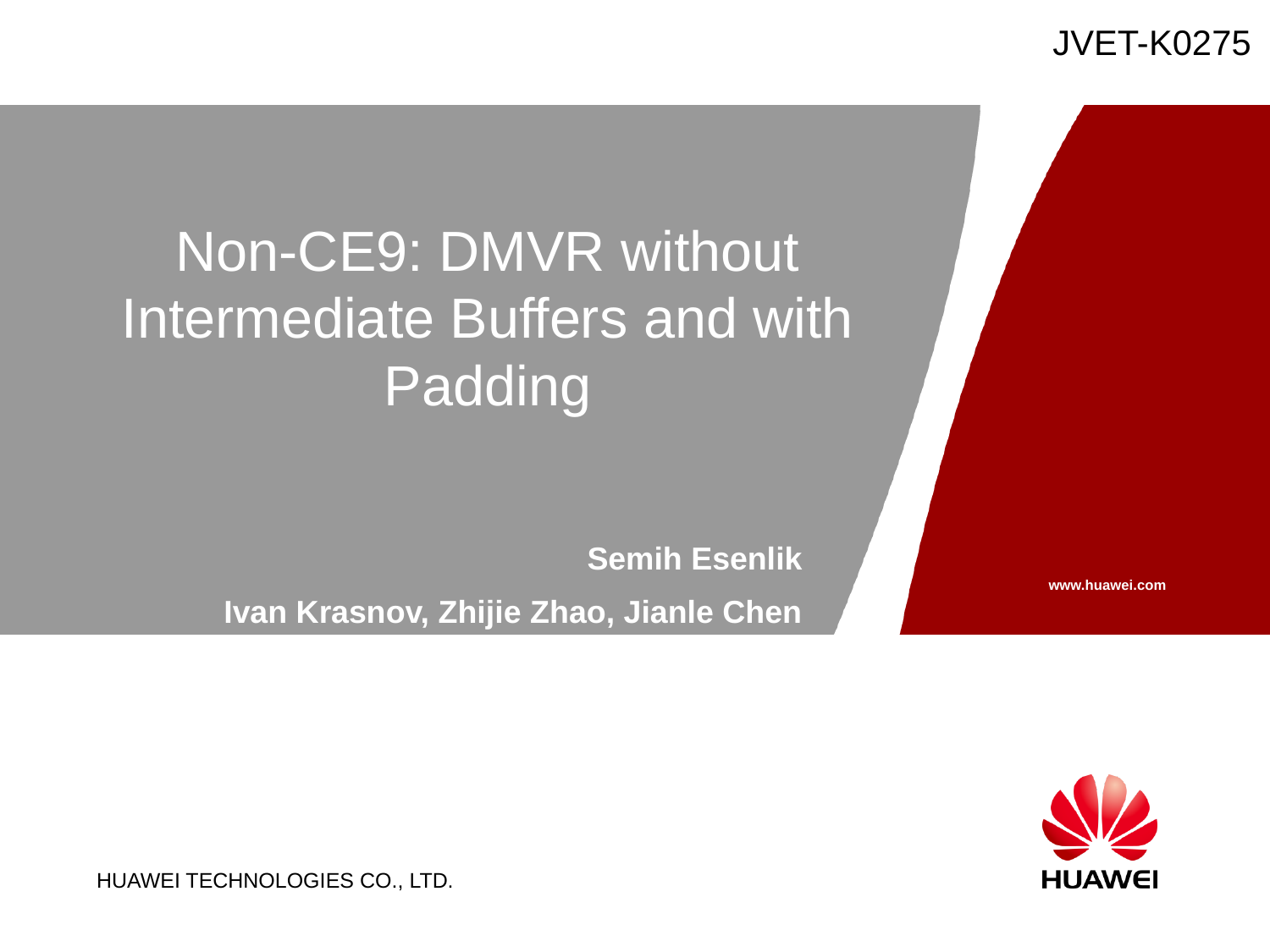

# Non-CE9: DMVR without Intermediate Buffers and with Padding
Semih Esenlik
Ivan Krasnov, Zhijie Zhao, Jianle Chen